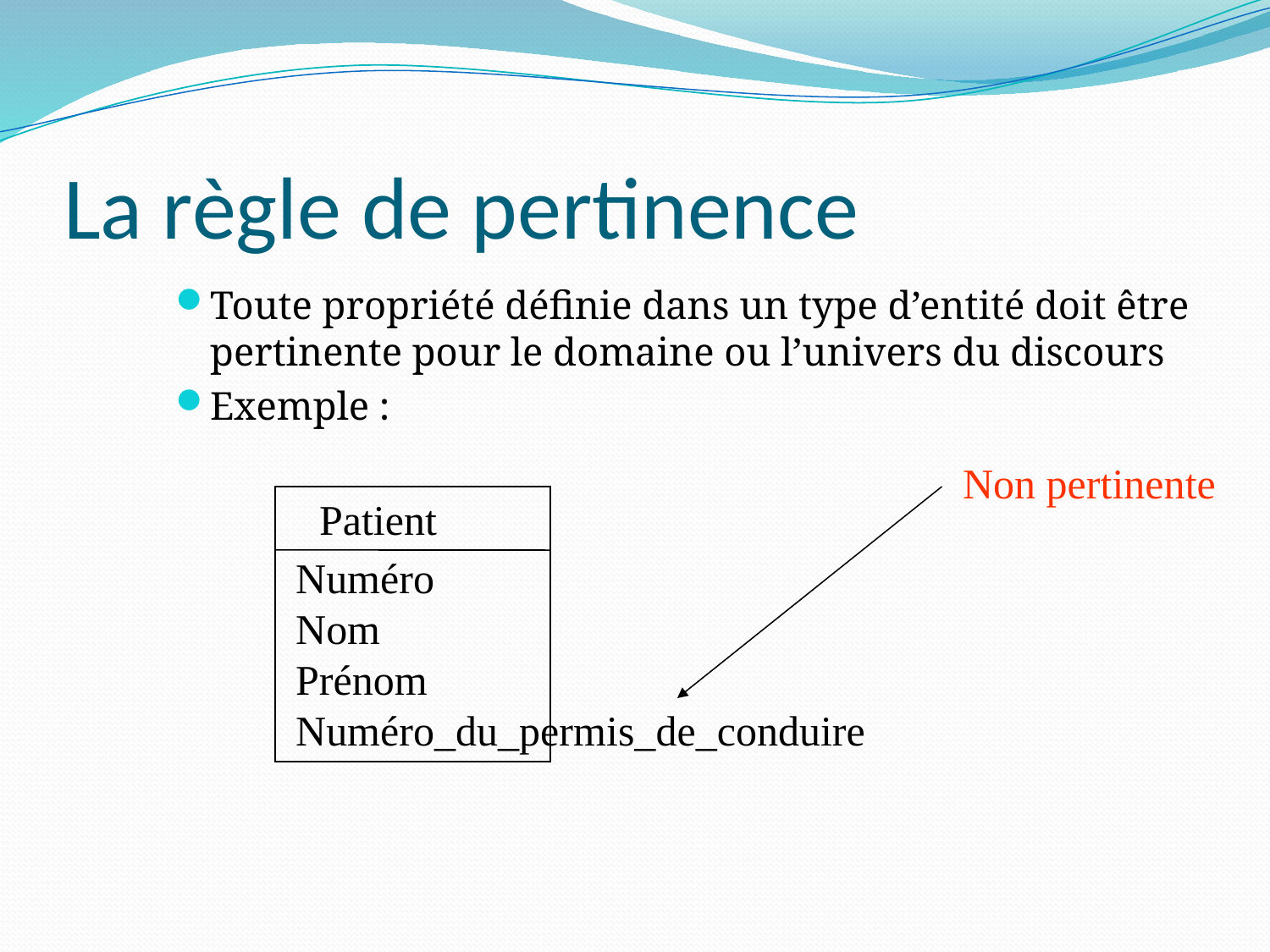

# La règle de pertinence
Toute propriété définie dans un type d’entité doit être pertinente pour le domaine ou l’univers du discours
Exemple :

Non pertinente

Patient

Numéro
Nom
Prénom
Numéro_du_permis_de_conduire